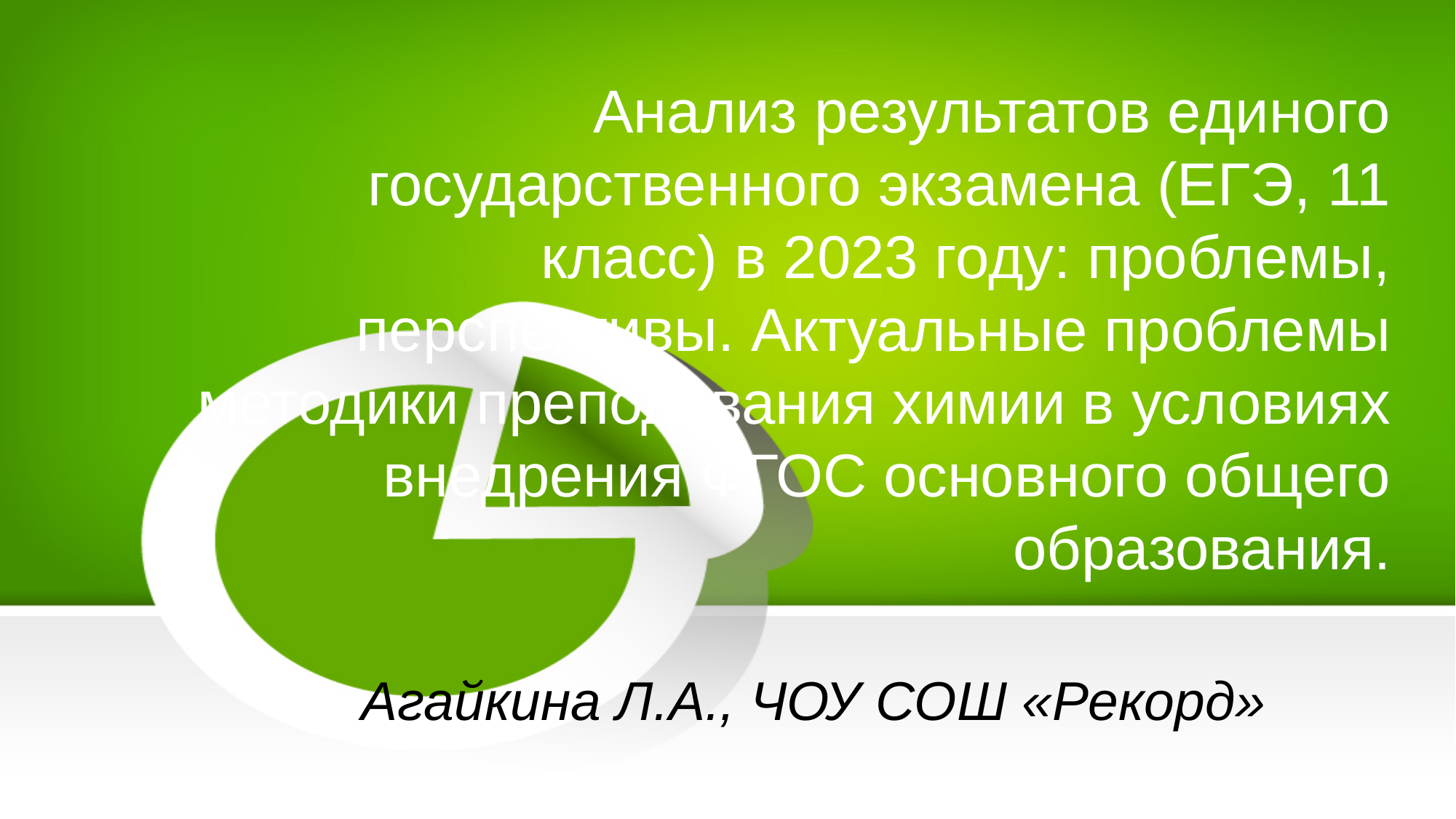

# Анализ результатов единого государственного экзамена (ЕГЭ, 11 класс) в 2023 году: проблемы, перспективы. Актуальные проблемы методики преподавания химии в условиях внедрения ФГОС основного общего образования.
    Агайкина Л.А., ЧОУ СОШ «Рекорд»